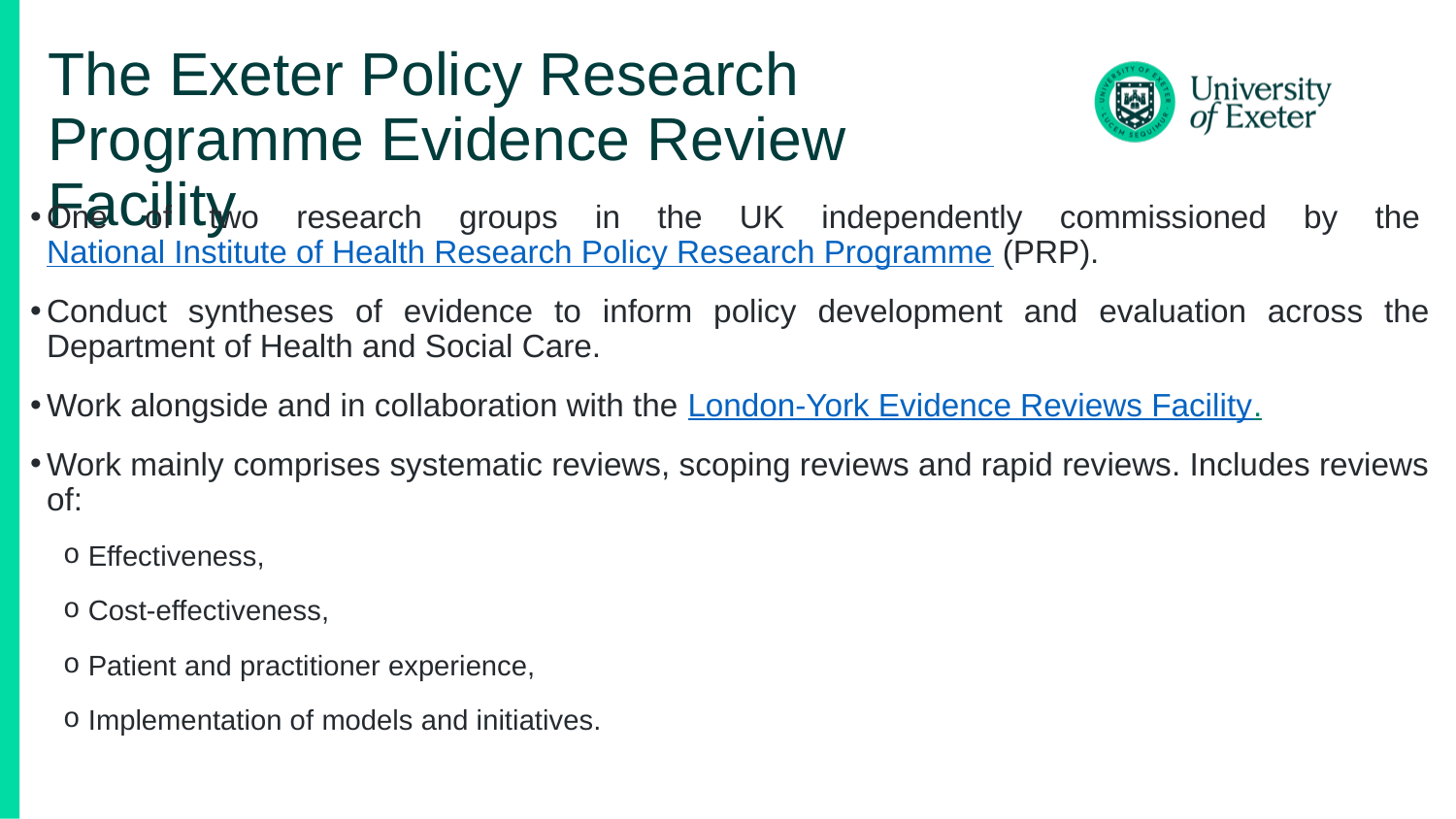

# The Exeter Policy Research Programme Evidence Review Facility
One of two research groups in the UK independently commissioned by the National Institute of Health Research Policy Research Programme (PRP).
Conduct syntheses of evidence to inform policy development and evaluation across the Department of Health and Social Care.
Work alongside and in collaboration with the London-York Evidence Reviews Facility.
Work mainly comprises systematic reviews, scoping reviews and rapid reviews. Includes reviews of:
 Effectiveness,
 Cost-effectiveness,
 Patient and practitioner experience,
 Implementation of models and initiatives.